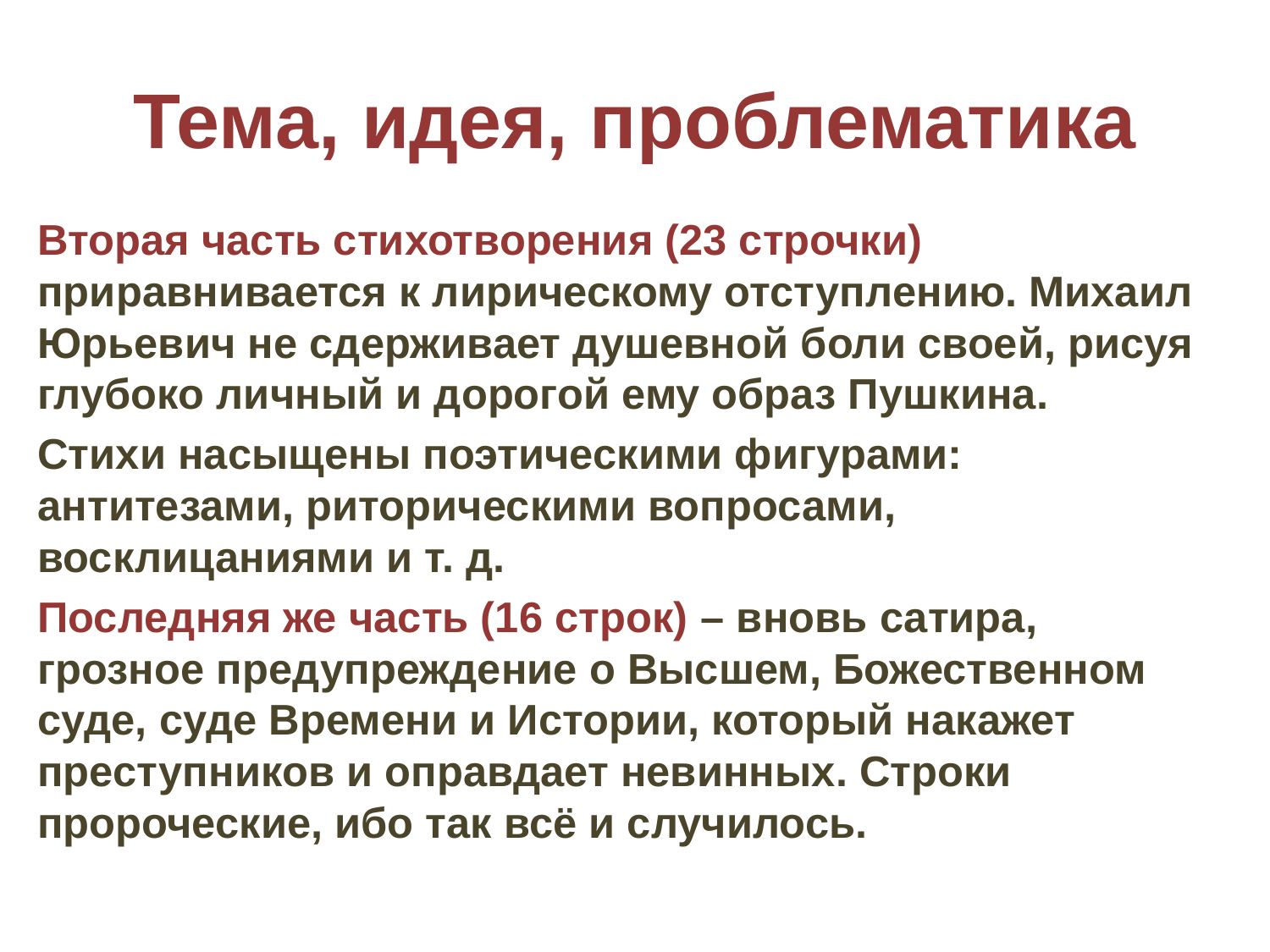

# Тема, идея, проблематика
Вторая часть стихотворения (23 строчки) приравнивается к лирическому отступлению. Михаил Юрьевич не сдерживает душевной боли своей, рисуя глубоко личный и дорогой ему образ Пушкина.
Стихи насыщены поэтическими фигурами: антитезами, риторическими вопросами, восклицаниями и т. д.
Последняя же часть (16 строк) – вновь сатира, грозное предупреждение о Высшем, Божественном суде, суде Времени и Истории, который накажет преступников и оправдает невинных. Строки пророческие, ибо так всё и случилось.